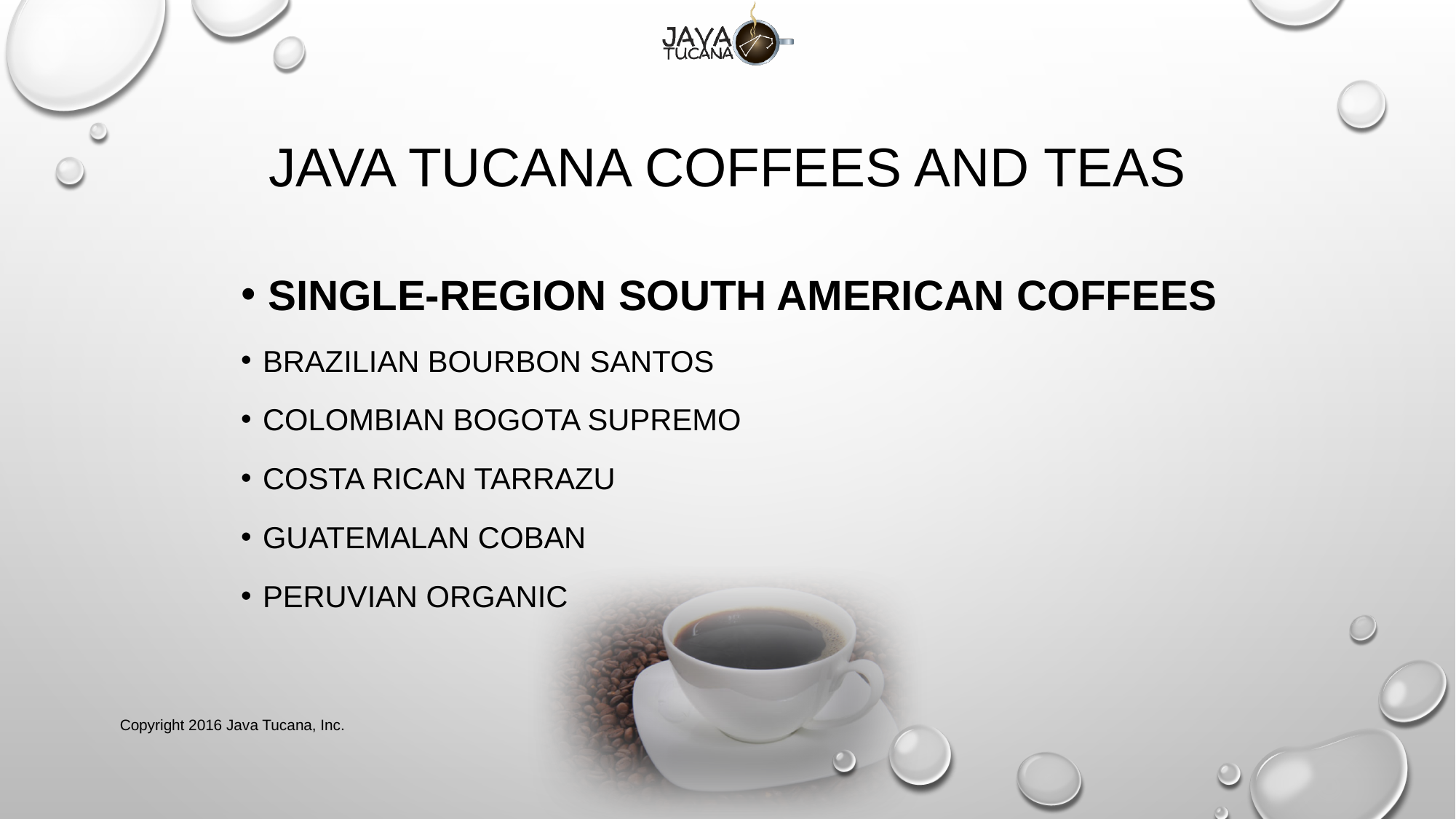

# Java Tucana Coffees and Teas
Single-region South American coffees
Brazilian Bourbon Santos
Colombian Bogota Supremo
Costa Rican Tarrazu
Guatemalan Coban
Peruvian Organic

Copyright 2016 Java Tucana, Inc.